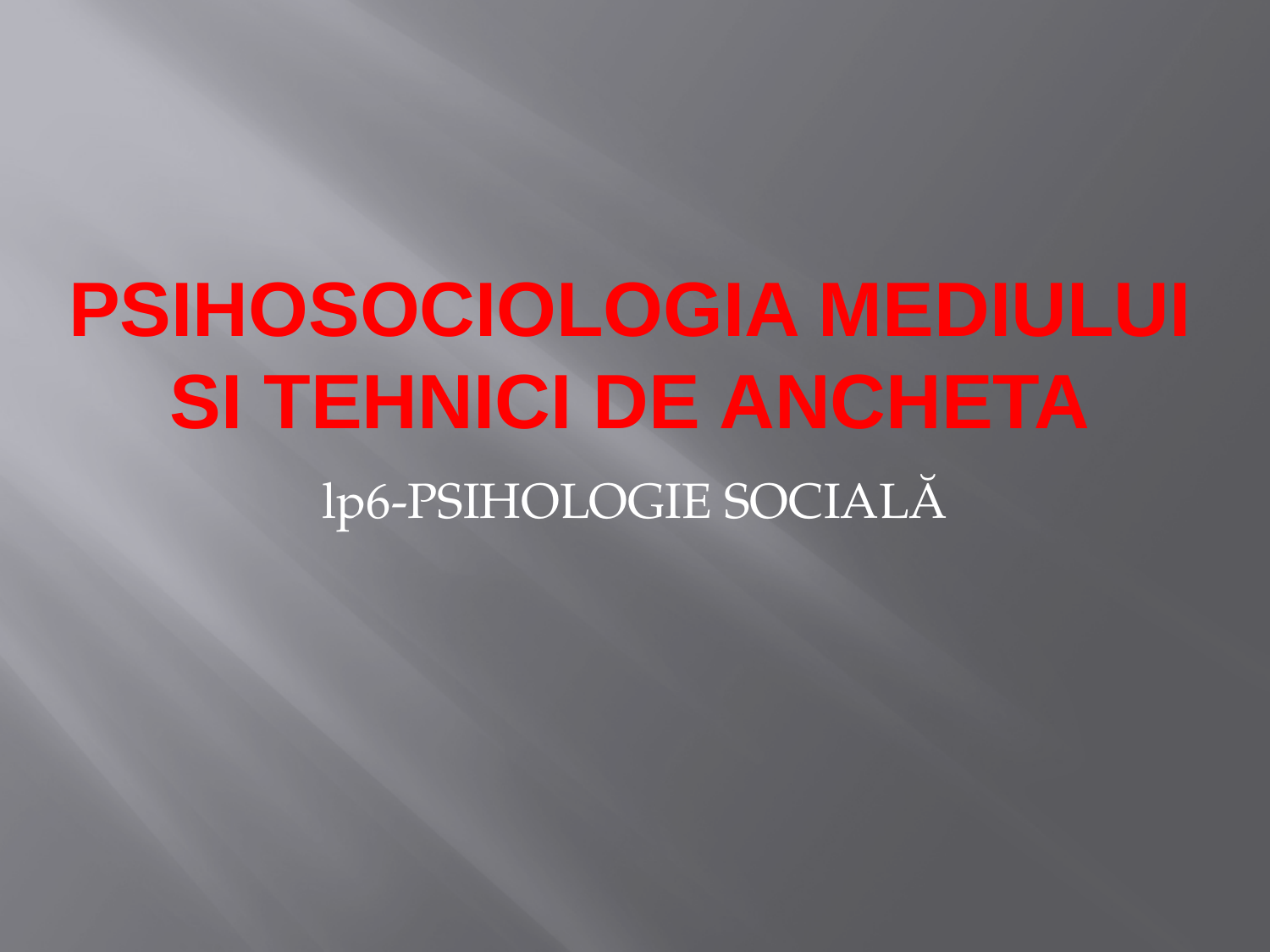

# PSIHOSOCIOLOGIA MEDIULUI SI TEHNICI DE ANCHETA
lp6-PSIHOLOGIE SOCIALĂ